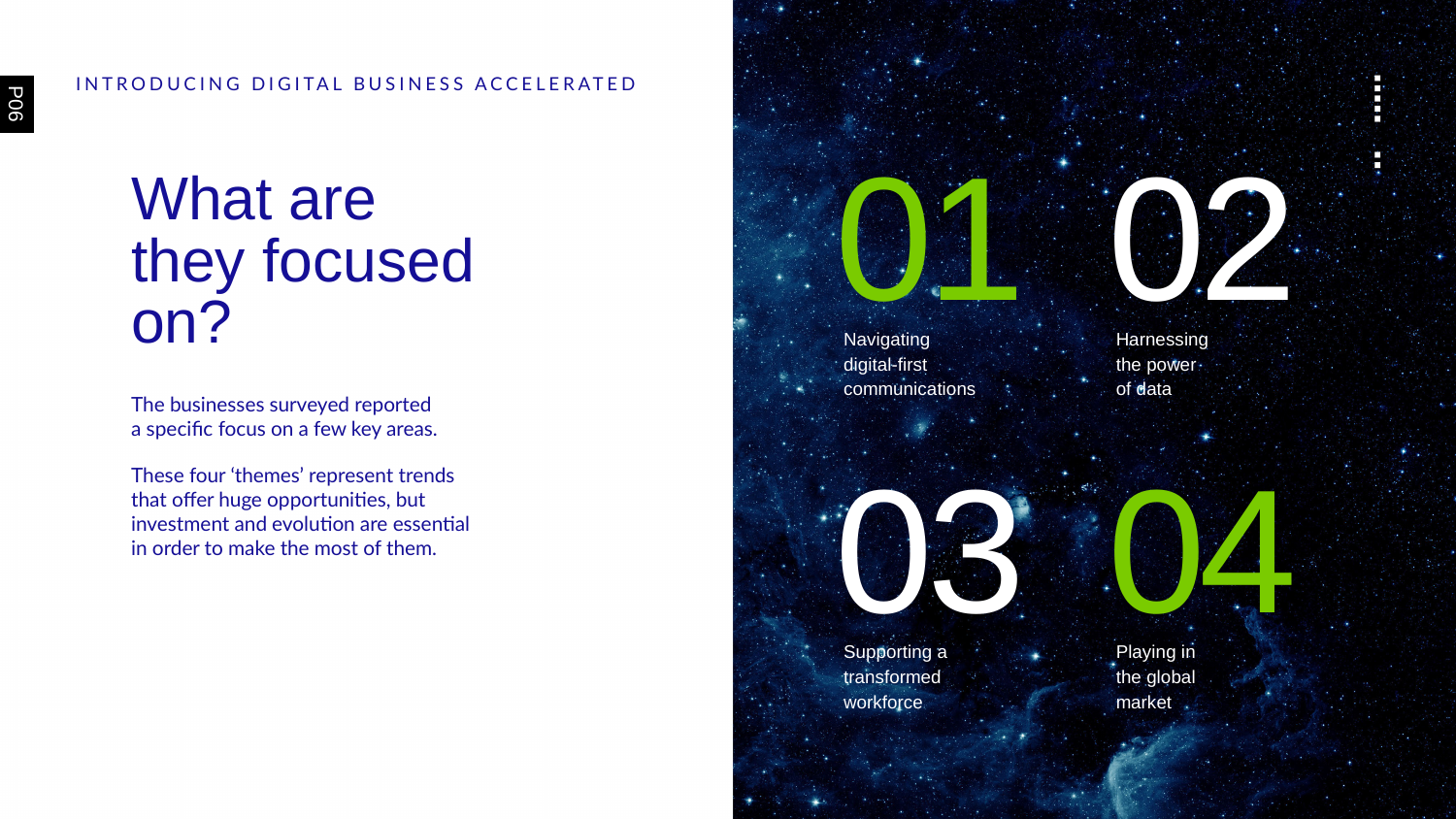

INTRODUCING DIGITAL BUSINESS ACCELERATED
P06
01
02
What are they focused on?
The businesses surveyed reported
a specific focus on a few key areas.
These four ‘themes’ represent trends
that offer huge opportunities, but investment and evolution are essential
in order to make the most of them.
Navigating
digital-first communications
Harnessing
the power
of data
03
04
Supporting a transformed workforce
Playing in
the global
market